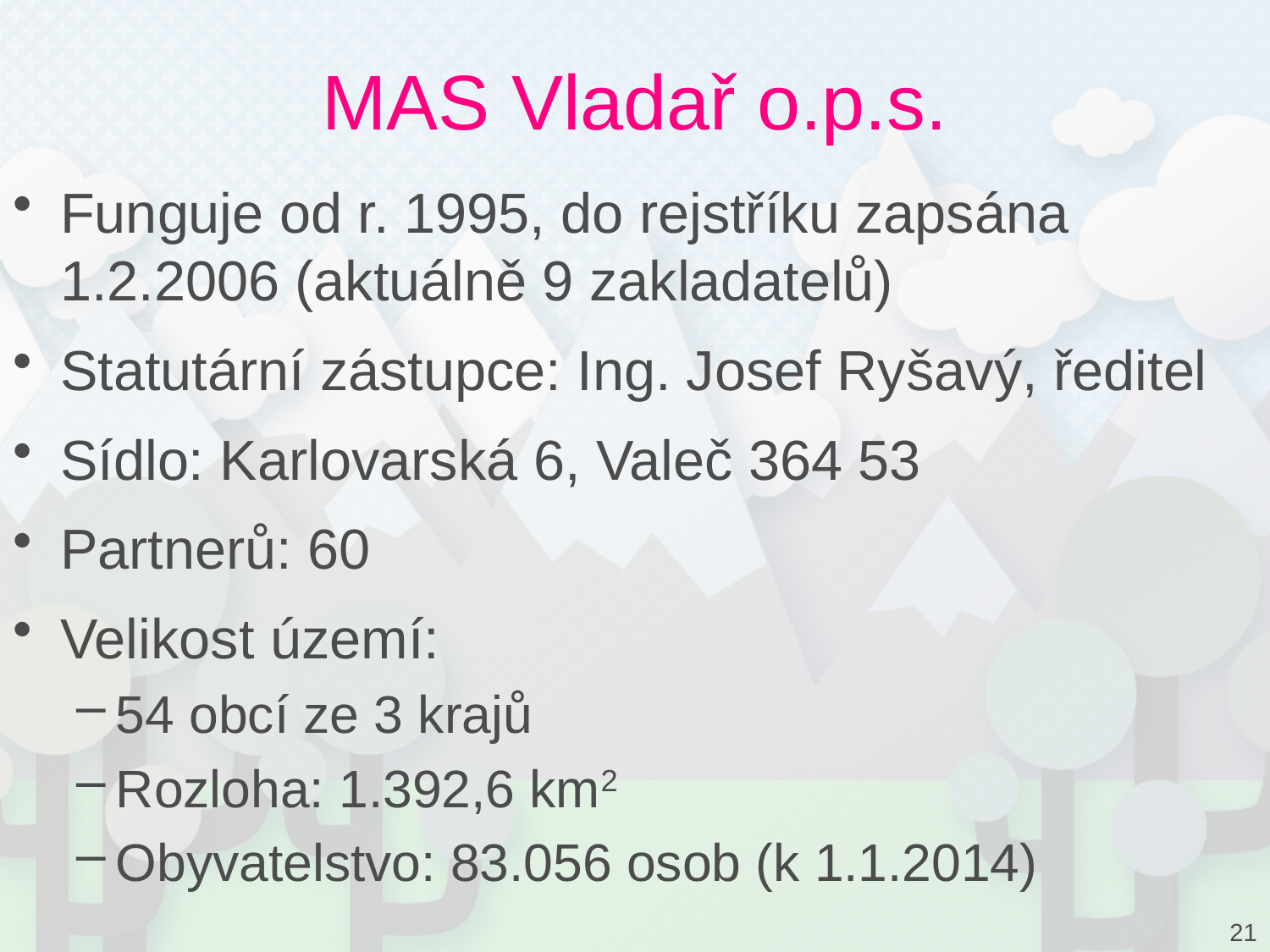

# MAS Vladař o.p.s.

Funguje od r. 1995, do rejstříku zapsána 1.2.2006 (aktuálně 9 zakladatelů)
Statutární zástupce: Ing. Josef Ryšavý, ředitel
Sídlo: Karlovarská 6, Valeč 364 53
Partnerů: 60
Velikost území:
54 obcí ze 3 krajů
Rozloha: 1.392,6 km2
Obyvatelstvo: 83.056 osob (k 1.1.2014)

21